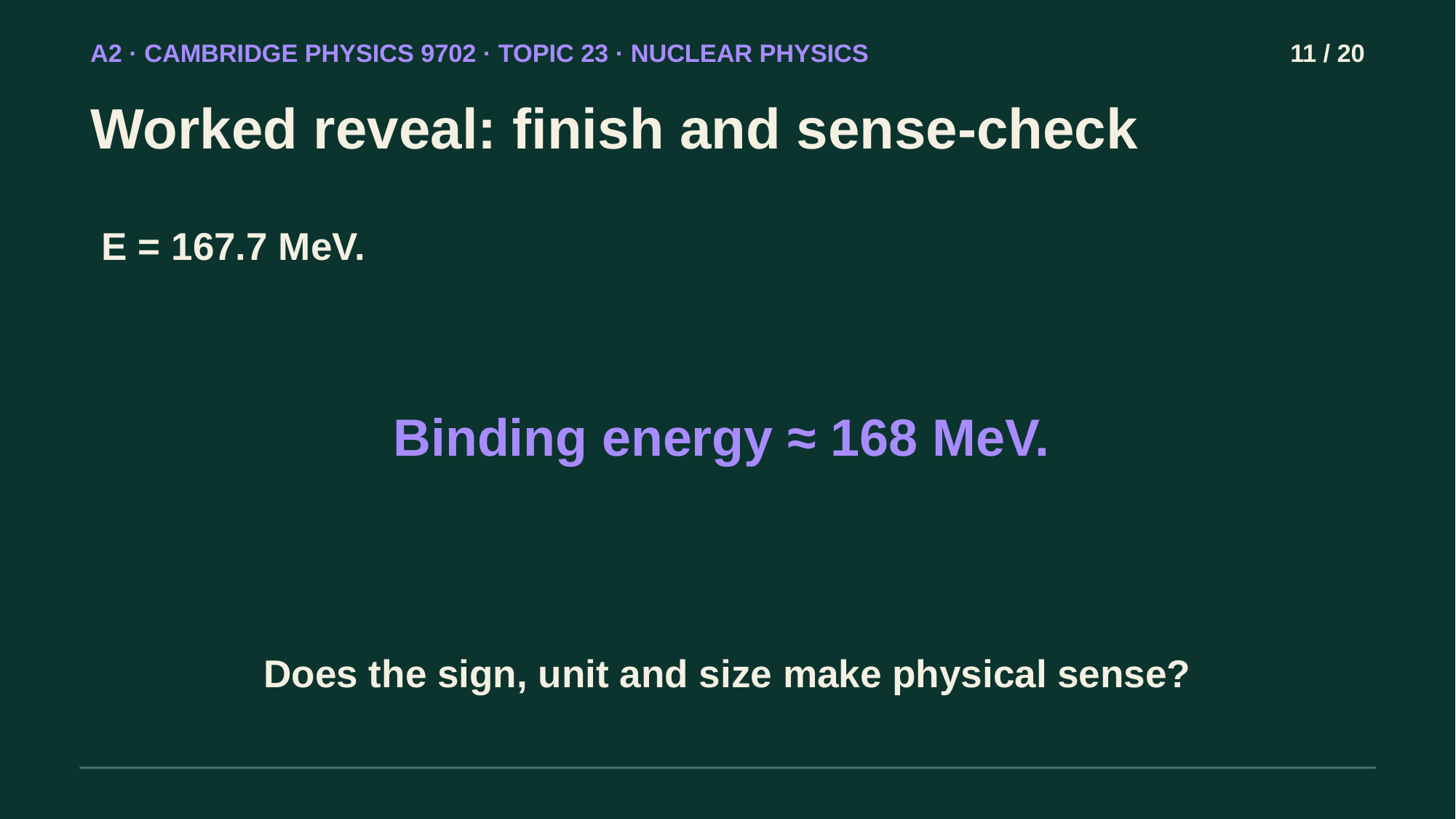

A2 · CAMBRIDGE PHYSICS 9702 · TOPIC 23 · NUCLEAR PHYSICS
11 / 20
Worked reveal: finish and sense-check
E = 167.7 MeV.
Binding energy ≈ 168 MeV.
Does the sign, unit and size make physical sense?